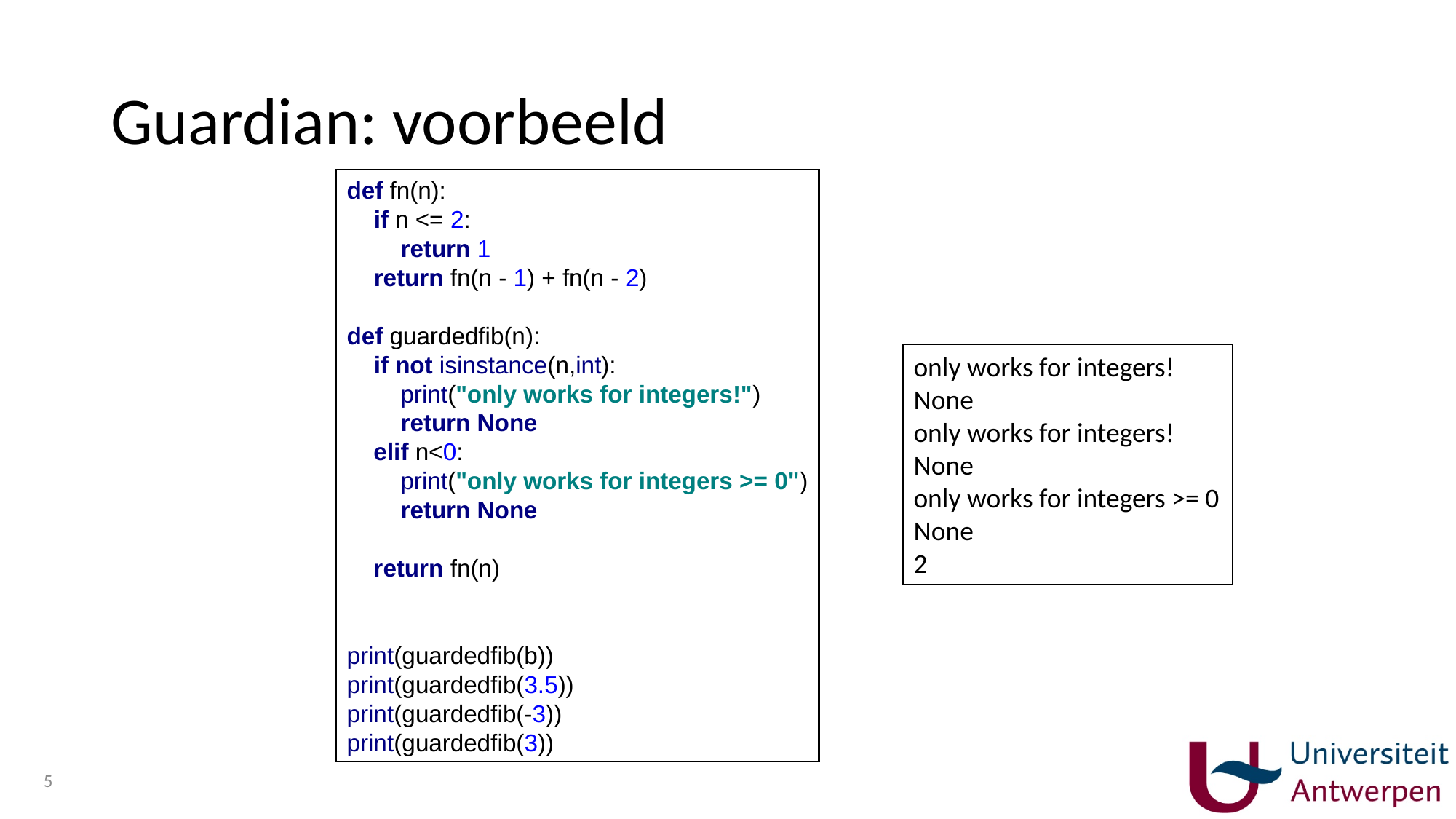

# Guardian: voorbeeld
def fn(n):
    if n <= 2:
        return 1
    return fn(n - 1) + fn(n - 2)
def guardedfib(n):
    if not isinstance(n,int):
        print("only works for integers!")
        return None
    elif n<0:
        print("only works for integers >= 0")
        return None
    return fn(n)
print(guardedfib(b))
print(guardedfib(3.5))
print(guardedfib(-3))
print(guardedfib(3))
only works for integers!
None
only works for integers!
None
only works for integers >= 0
None
2
5